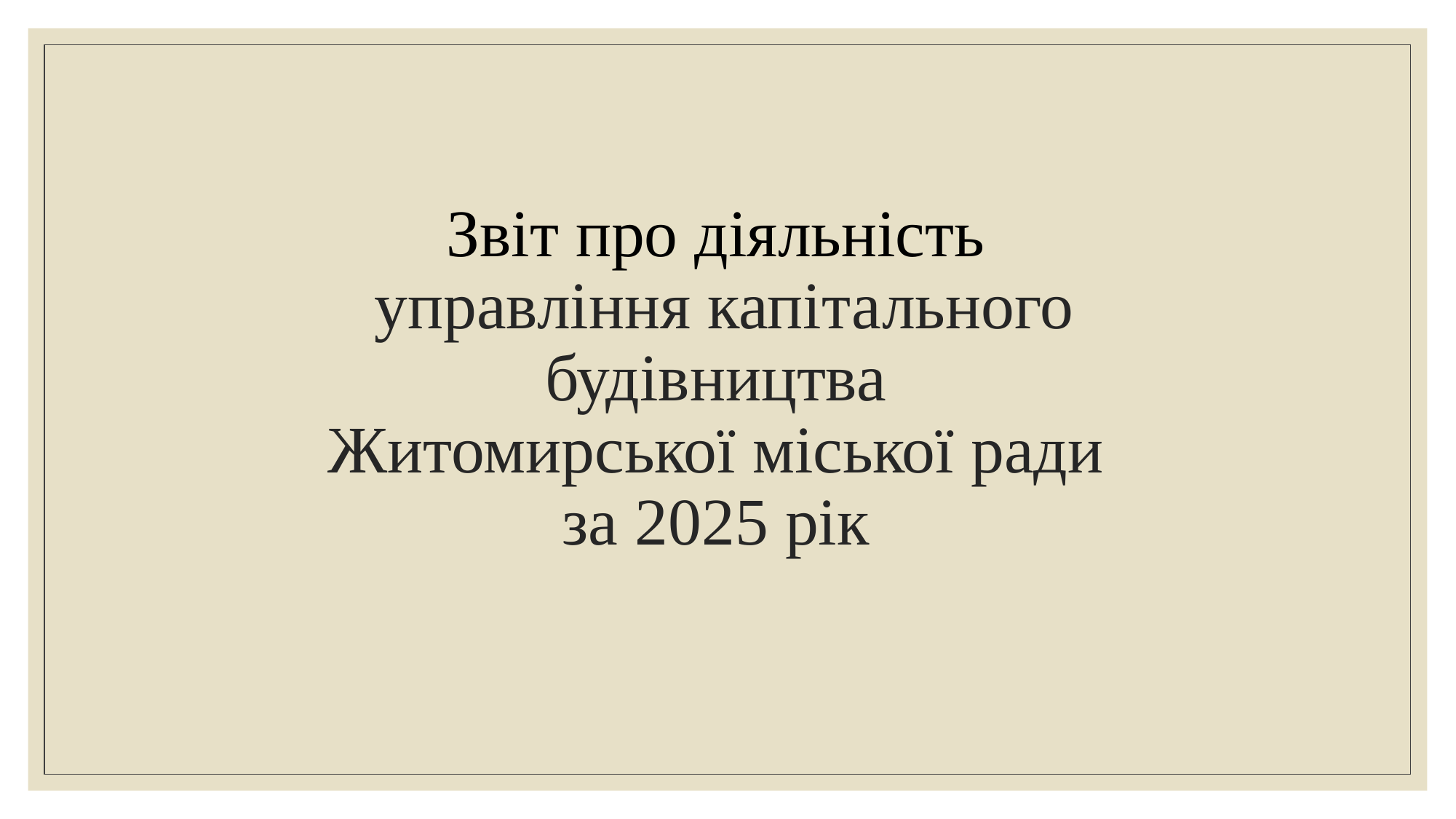

# Звіт про діяльність управління капітального будівництва Житомирської міської ради за 2025 рік